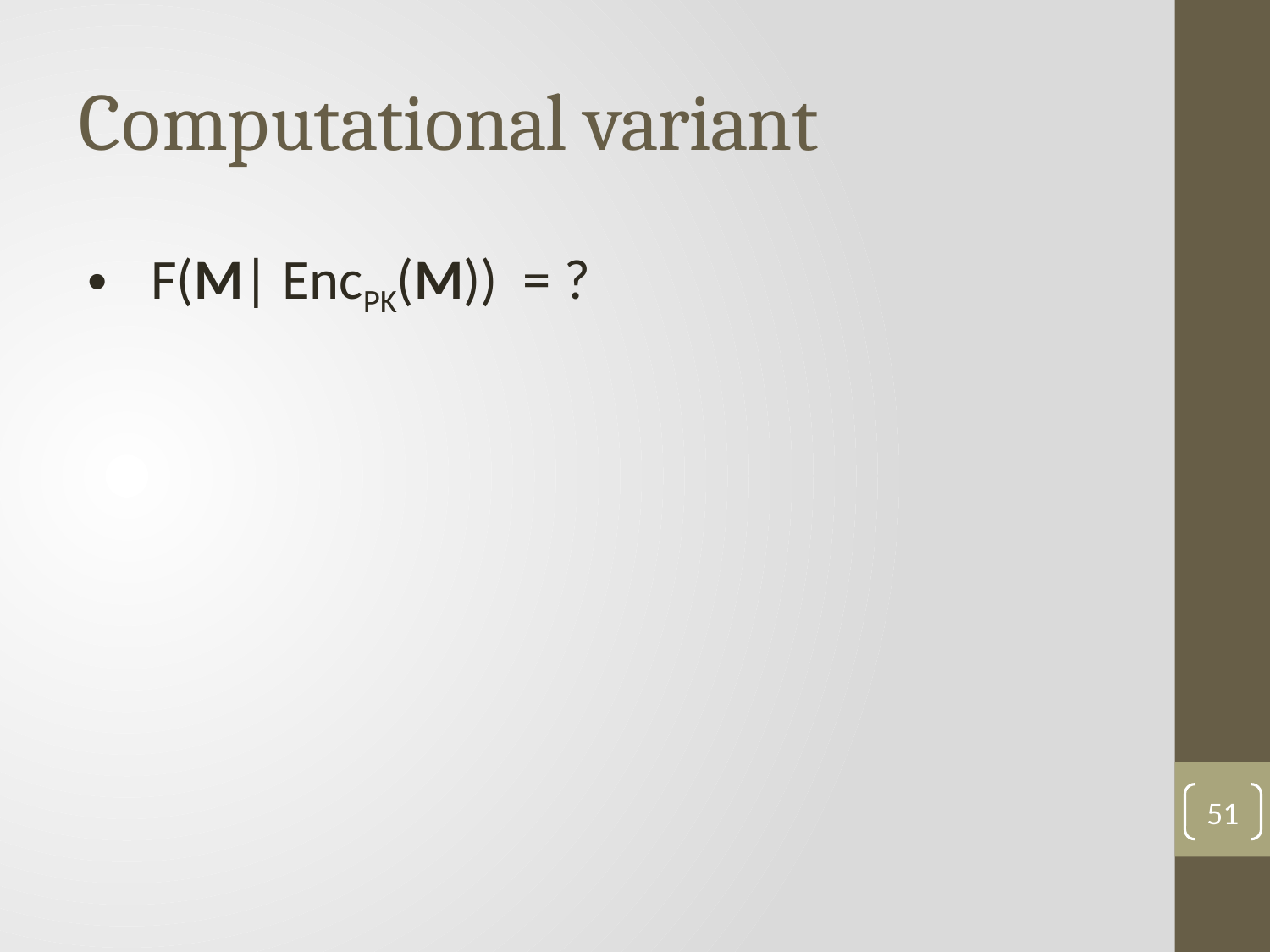

# Computational variant
F(M| EncPK(M))  = ?
51